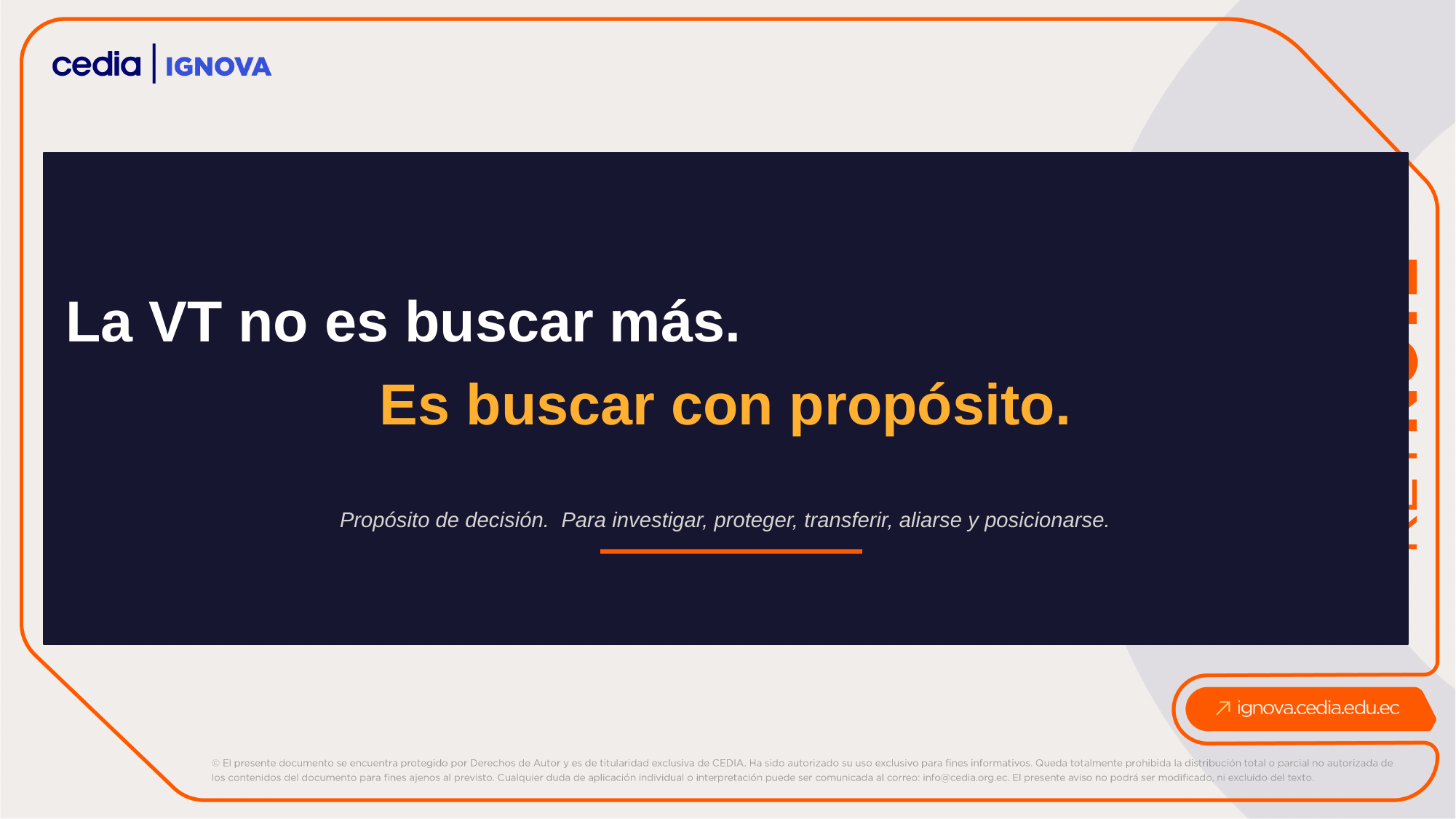

La VT no es buscar más.
Es buscar con propósito.
Propósito de decisión.  Para investigar, proteger, transferir, aliarse y posicionarse.